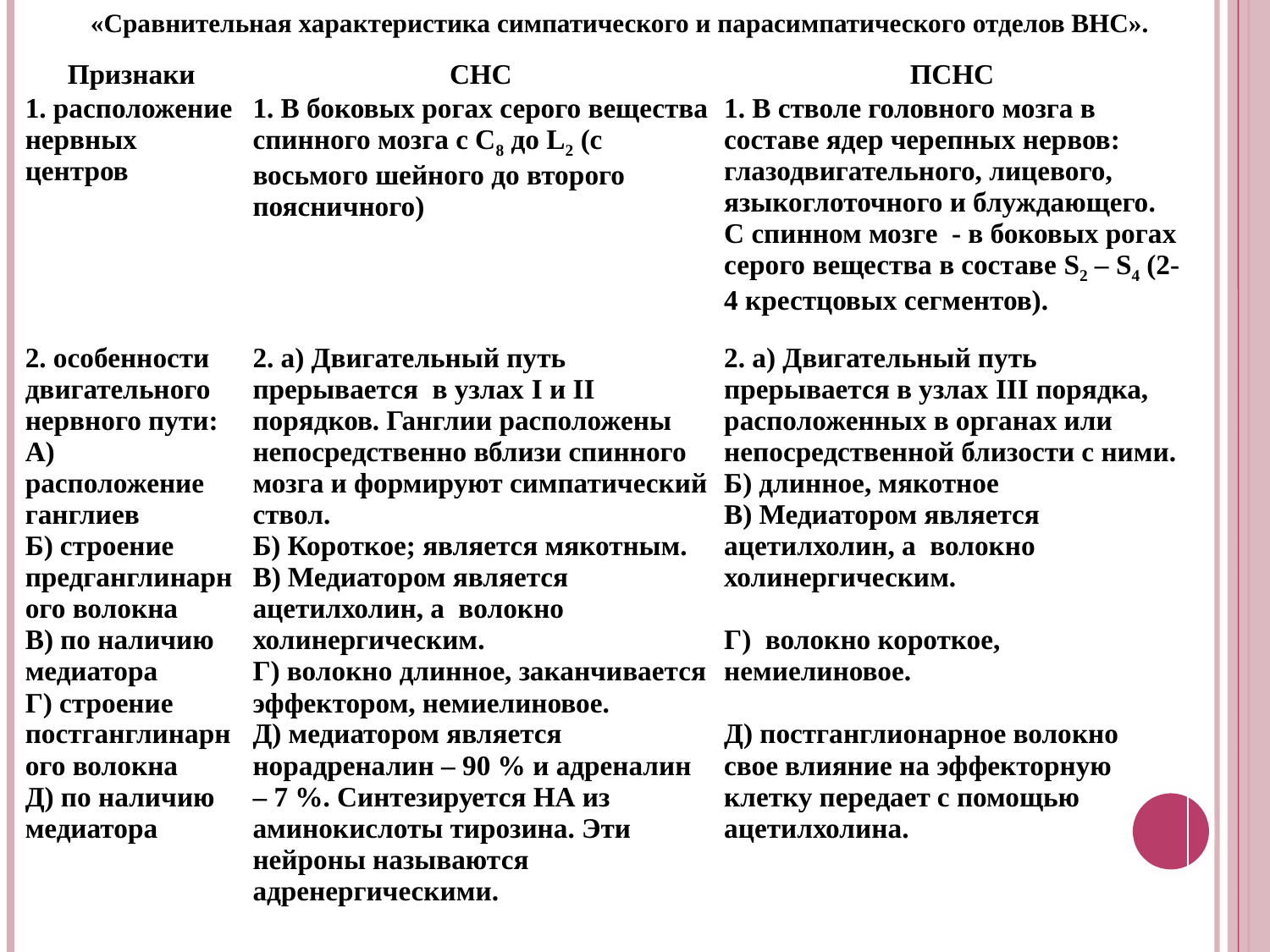

«Сравнительная характеристика симпатического и парасимпатического отделов ВНС».

| Признаки | СНС | ПСНС |
| --- | --- | --- |
| 1. расположение нервных центров | 1. В боковых рогах серого вещества спинного мозга с С8 до L2 (с восьмого шейного до второго поясничного) | 1. В стволе головного мозга в составе ядер черепных нервов: глазодвигательного, лицевого, языкоглоточного и блуждающего. С спинном мозге - в боковых рогах серого вещества в составе S2 – S4 (2-4 крестцовых сегментов). |
| 2. особенности двигательного нервного пути: А) расположение ганглиев Б) строение предганглинарного волокна В) по наличию медиатора Г) строение постганглинарного волокна Д) по наличию медиатора | 2. а) Двигательный путь прерывается в узлах I и II порядков. Ганглии расположены непосредственно вблизи спинного мозга и формируют симпатический ствол. Б) Короткое; является мякотным. В) Медиатором является ацетилхолин, а волокно холинергическим. Г) волокно длинное, заканчивается эффектором, немиелиновое. Д) медиатором является норадреналин – 90 % и адреналин – 7 %. Синтезируется НА из аминокислоты тирозина. Эти нейроны называются адренергическими. | 2. а) Двигательный путь прерывается в узлах III порядка, расположенных в органах или непосредственной близости с ними. Б) длинное, мякотное В) Медиатором является ацетилхолин, а волокно холинергическим.   Г) волокно короткое, немиелиновое.   Д) постганглионарное волокно свое влияние на эффекторную клетку передает с помощью ацетилхолина. |